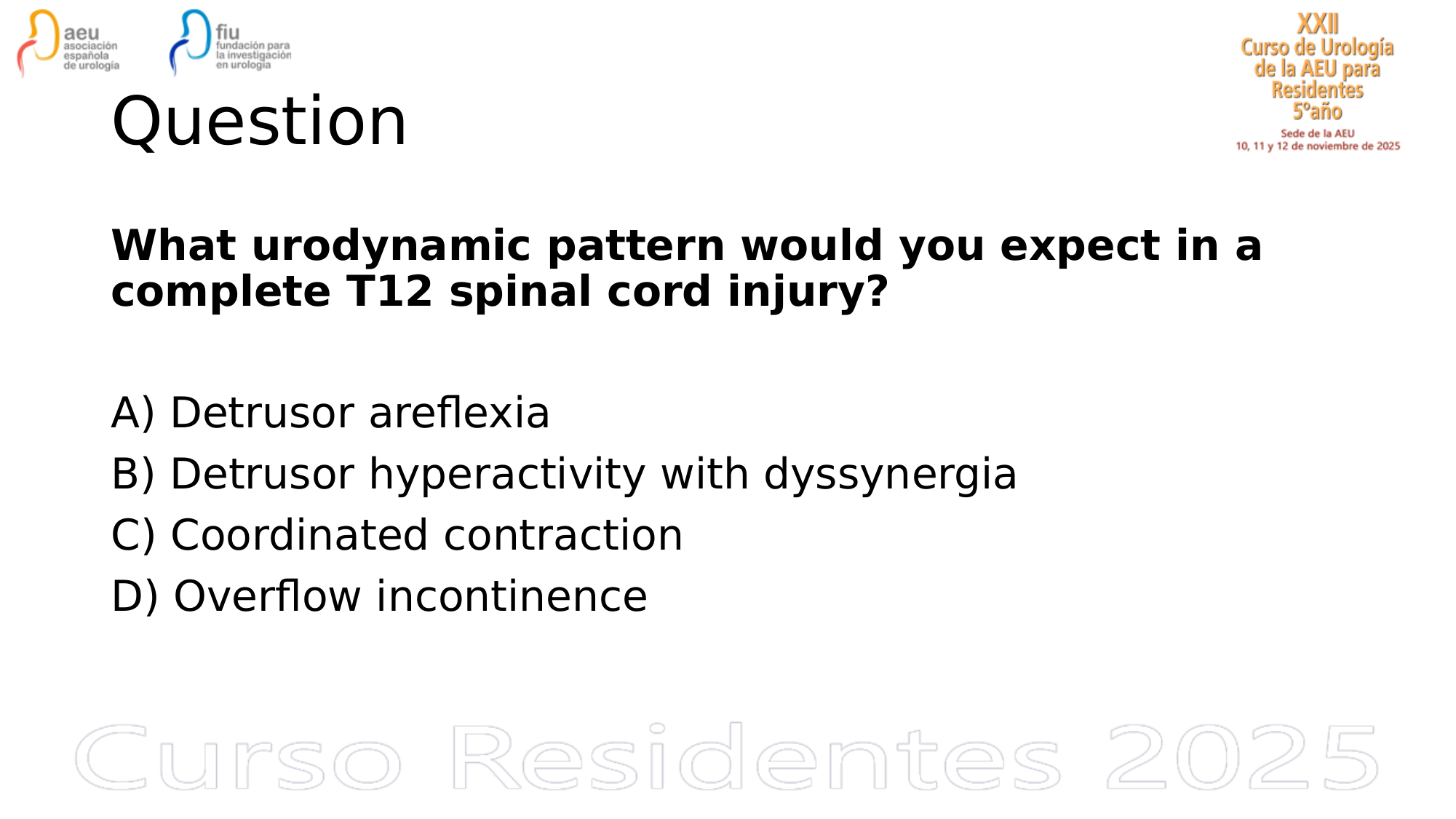

# Question
What urodynamic pattern would you expect in a complete T12 spinal cord injury?

A) Detrusor areflexia
B) Detrusor hyperactivity with dyssynergia
C) Coordinated contraction
D) Overflow incontinence